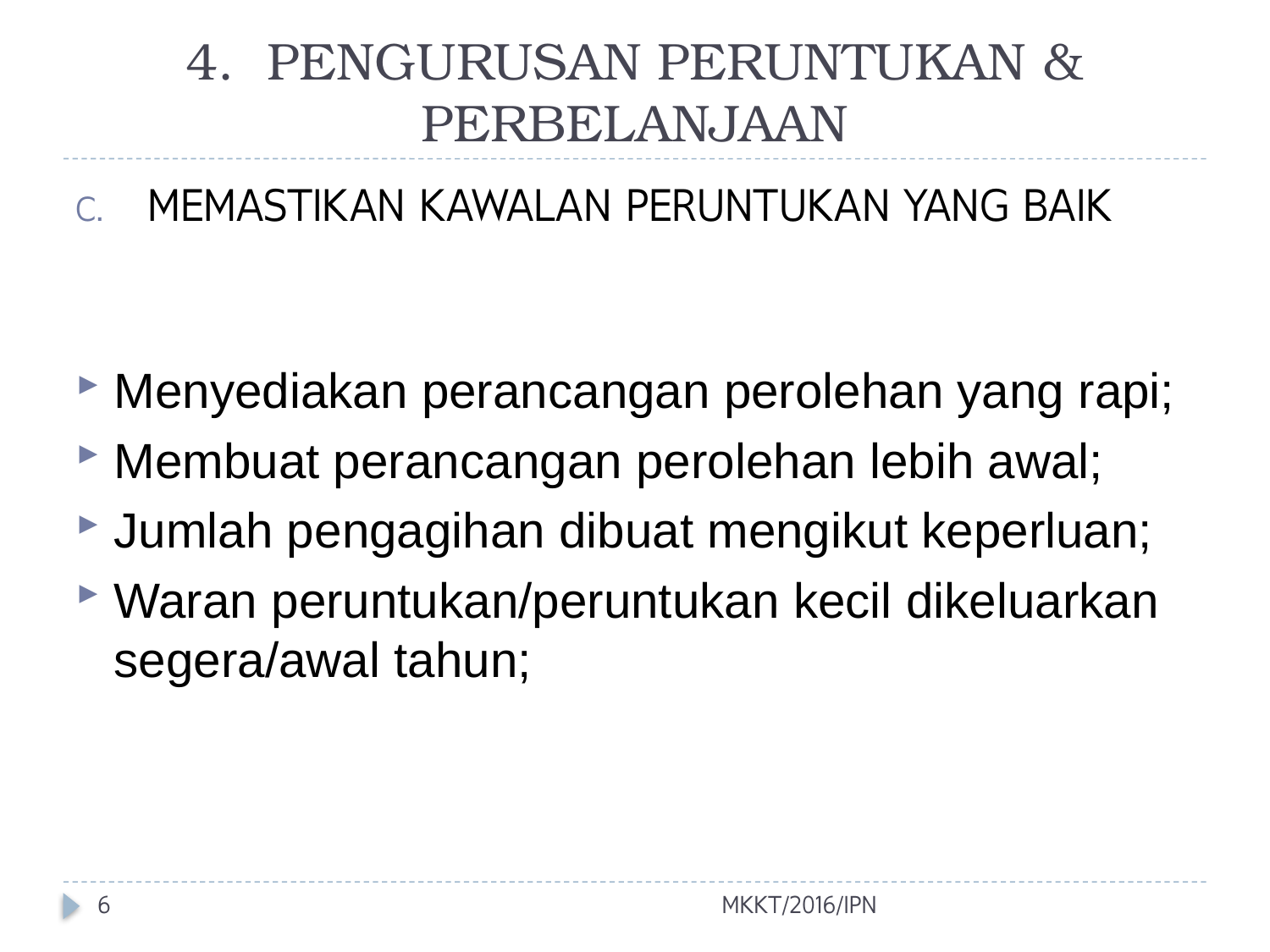

# 4.  PENGURUSAN PERUNTUKAN & PERBELANJAAN
MEMASTIKAN KAWALAN PERUNTUKAN YANG BAIK

Menyediakan perancangan perolehan yang rapi;
Membuat perancangan perolehan lebih awal;
Jumlah pengagihan dibuat mengikut keperluan;
Waran peruntukan/peruntukan kecil dikeluarkan segera/awal tahun;
6
MKKT/2016/IPN